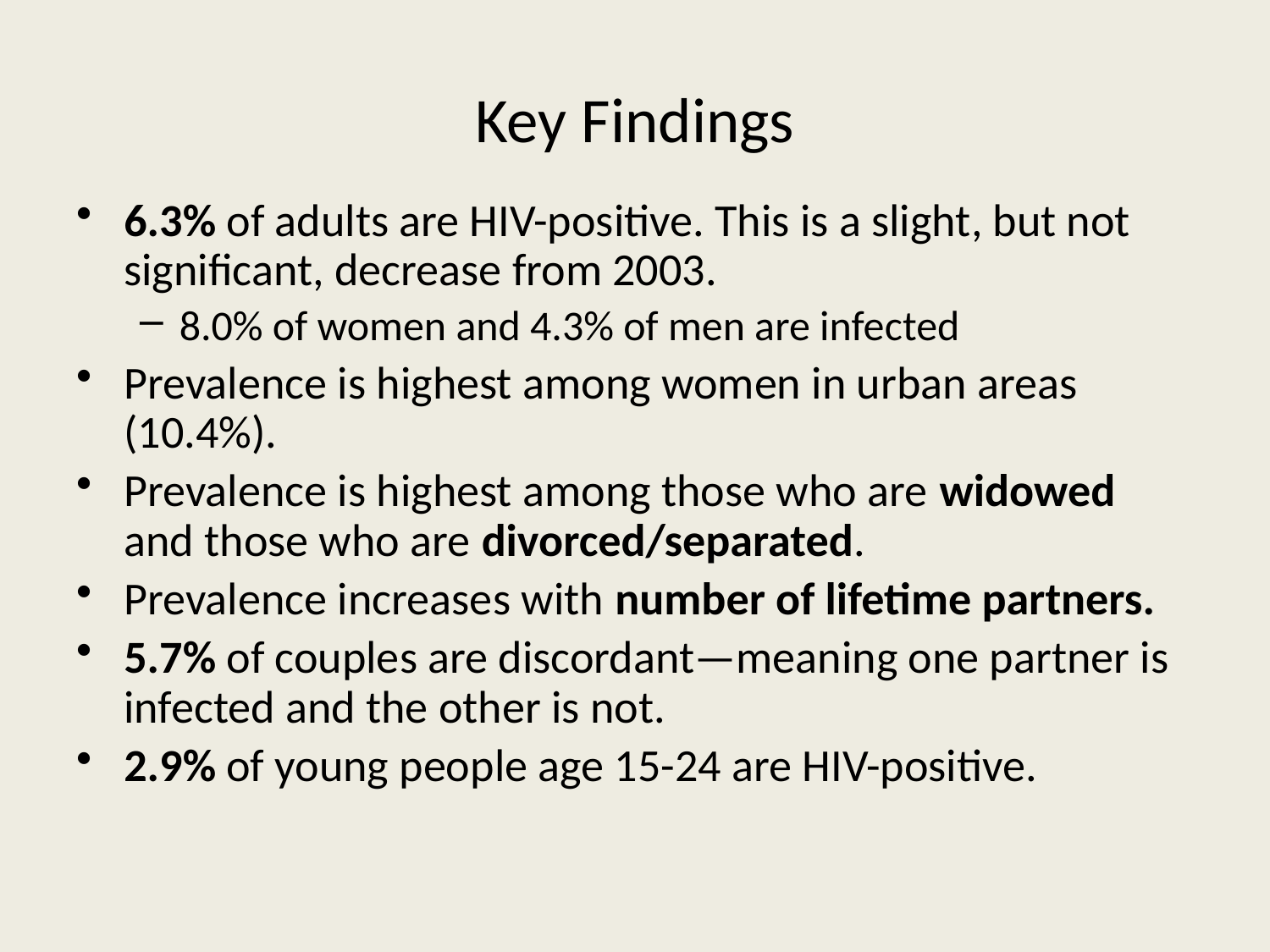

# Key Findings
6.3% of adults are HIV-positive. This is a slight, but not significant, decrease from 2003.
8.0% of women and 4.3% of men are infected
Prevalence is highest among women in urban areas (10.4%).
Prevalence is highest among those who are widowed and those who are divorced/separated.
Prevalence increases with number of lifetime partners.
5.7% of couples are discordant—meaning one partner is infected and the other is not.
2.9% of young people age 15-24 are HIV-positive.